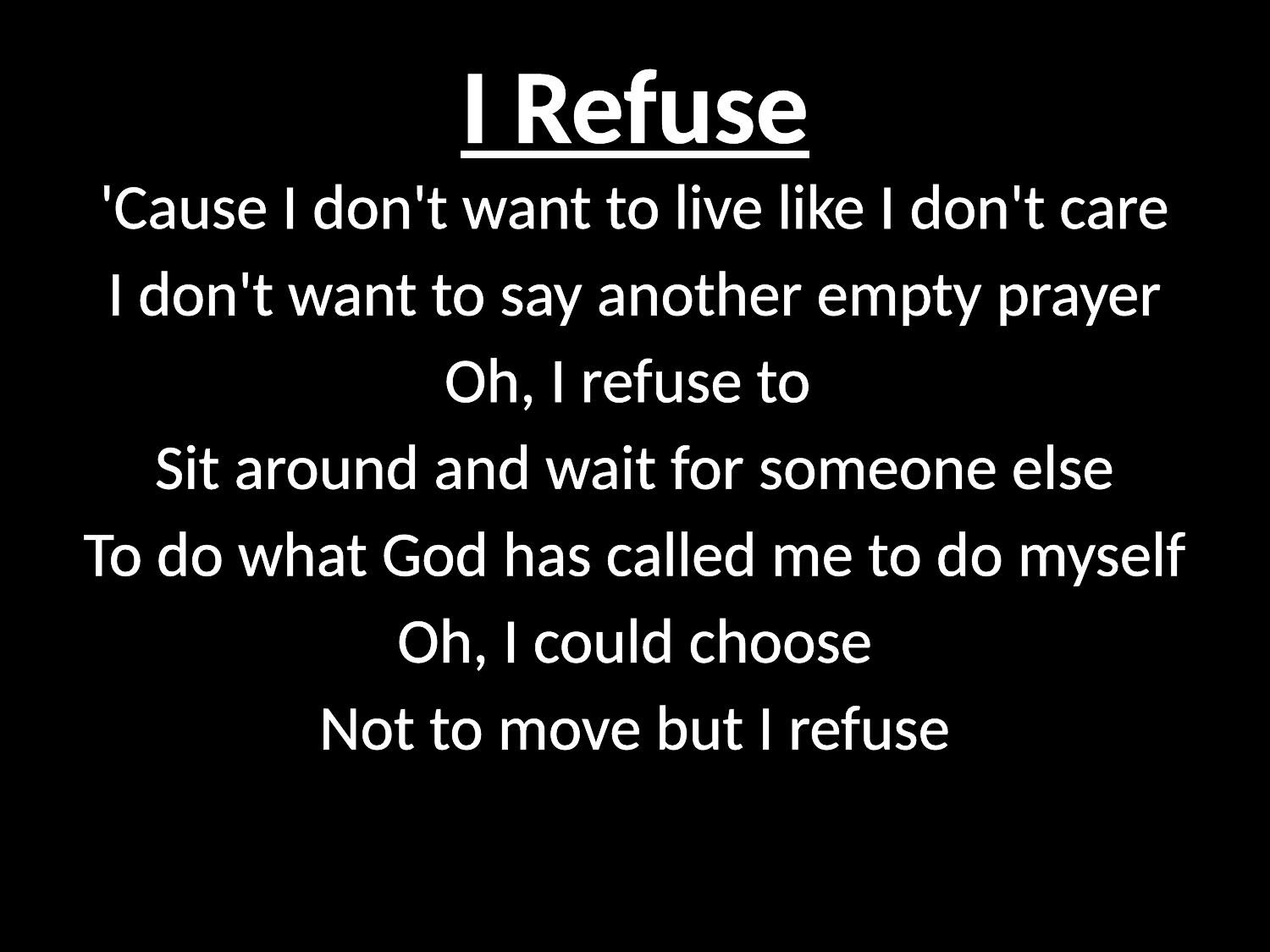

# I Refuse
'Cause I don't want to live like I don't care
I don't want to say another empty prayer
Oh, I refuse to
Sit around and wait for someone else
To do what God has called me to do myself
Oh, I could choose
Not to move but I refuse